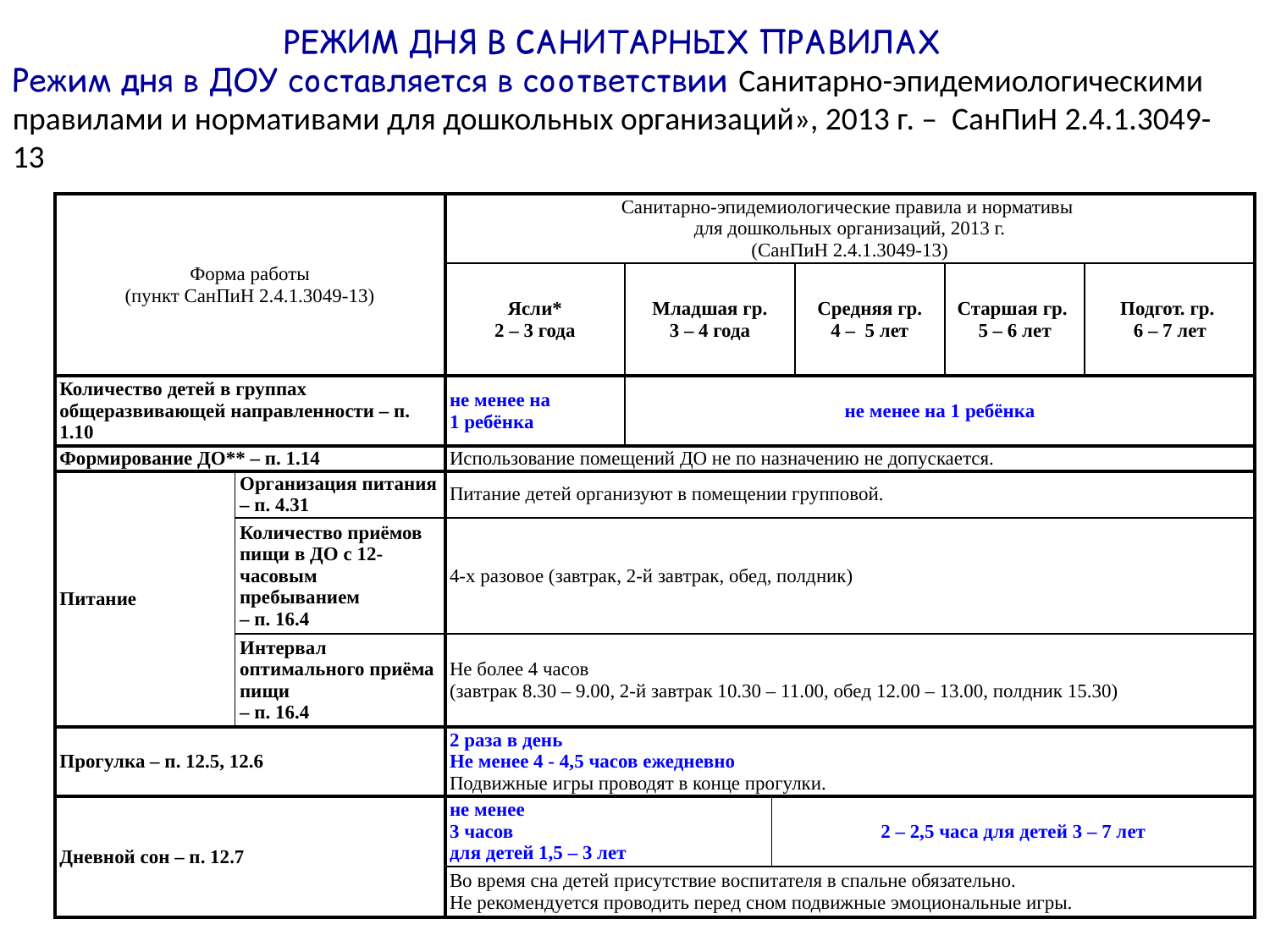

РЕЖИМ ДНЯ В САНИТАРНЫХ ПРАВИЛАХ
Режим дня в ДОУ составляется в соответствии Санитарно-эпидемиологическими правилами и нормативами для дошкольных организаций», 2013 г. –  СанПиН 2.4.1.3049-13

| Форма работы (пункт СанПиН 2.4.1.3049-13) |  | Санитарно-эпидемиологические правила и нормативы для дошкольных организаций, 2013 г. (СанПиН 2.4.1.3049-13) |  |  |  |  |  |
| --- | --- | --- | --- | --- | --- | --- | --- |
|  |  | Ясли\* 2 – 3 года | Младшая гр. 3 – 4 года |  | Средняя гр. 4 – 5 лет | Старшая гр. 5 – 6 лет | Подгот. гр. 6 – 7 лет |
| Количество детей в группах общеразвивающей направленности – п. 1.10 |  | не менее на 1 ребёнка | не менее на 1 ребёнка |  |  |  |  |
| Формирование ДО\*\* – п. 1.14 |  | Использование помещений ДО не по назначению не допускается. |  |  |  |  |  |
| Питание | Организация питания – п. 4.31 | Питание детей организуют в помещении групповой. |  |  |  |  |  |
|  | Количество приёмов пищи в ДО с 12-часовым пребыванием – п. 16.4 | 4-х разовое (завтрак, 2-й завтрак, обед, полдник) |  |  |  |  |  |
|  | Интервал оптимального приёма пищи – п. 16.4 | Не более 4 часов (завтрак 8.30 – 9.00, 2-й завтрак 10.30 – 11.00, обед 12.00 – 13.00, полдник 15.30) |  |  |  |  |  |
| Прогулка – п. 12.5, 12.6 |  | 2 раза в день Не менее 4 - 4,5 часов ежедневно Подвижные игры проводят в конце прогулки. |  |  |  |  |  |
| Дневной сон – п. 12.7 |  | не менее 3 часов для детей 1,5 – 3 лет |  | 2 – 2,5 часа для детей 3 – 7 лет |  |  |  |
|  |  | Во время сна детей присутствие воспитателя в спальне обязательно. Не рекомендуется проводить перед сном подвижные эмоциональные игры. |  |  |  |  |  |